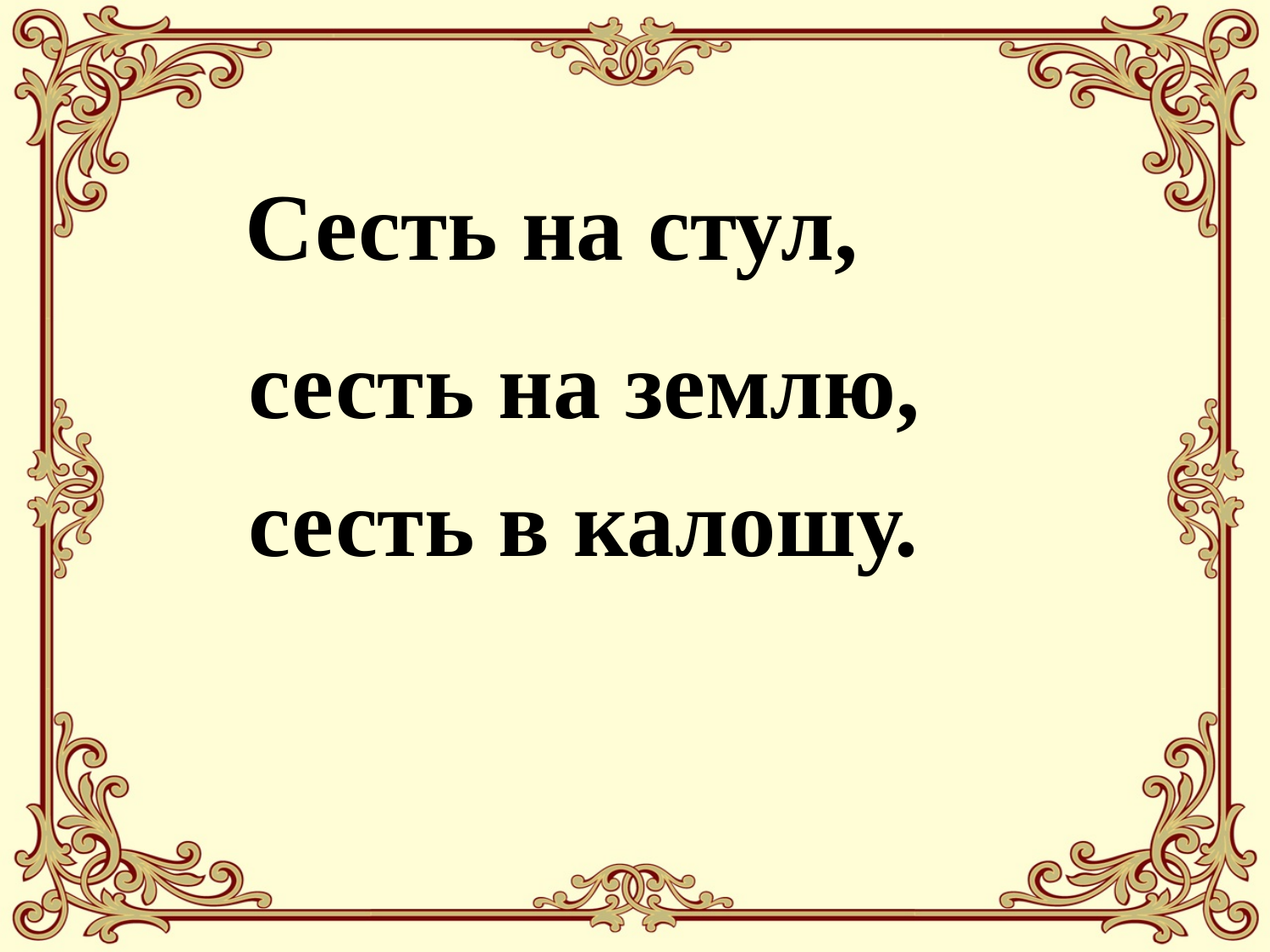

Сесть на стул,
сесть на землю,
сесть в калошу.